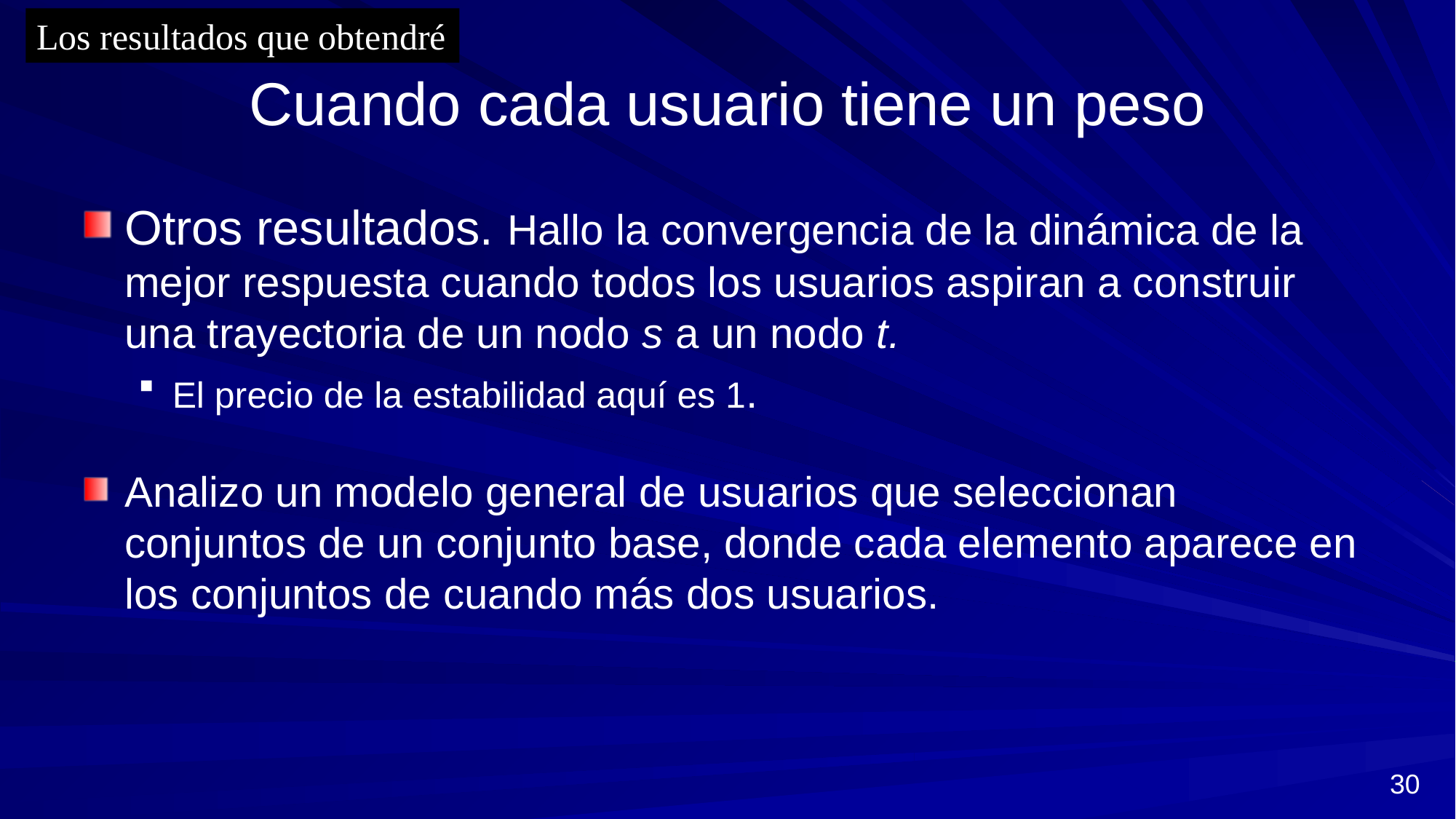

Los resultados que obtendré
# Cuando cada usuario tiene un peso
Otros resultados. Hallo la convergencia de la dinámica de la mejor respuesta cuando todos los usuarios aspiran a construir una trayectoria de un nodo s a un nodo t.
El precio de la estabilidad aquí es 1.

Analizo un modelo general de usuarios que seleccionan conjuntos de un conjunto base, donde cada elemento aparece en los conjuntos de cuando más dos usuarios.

30